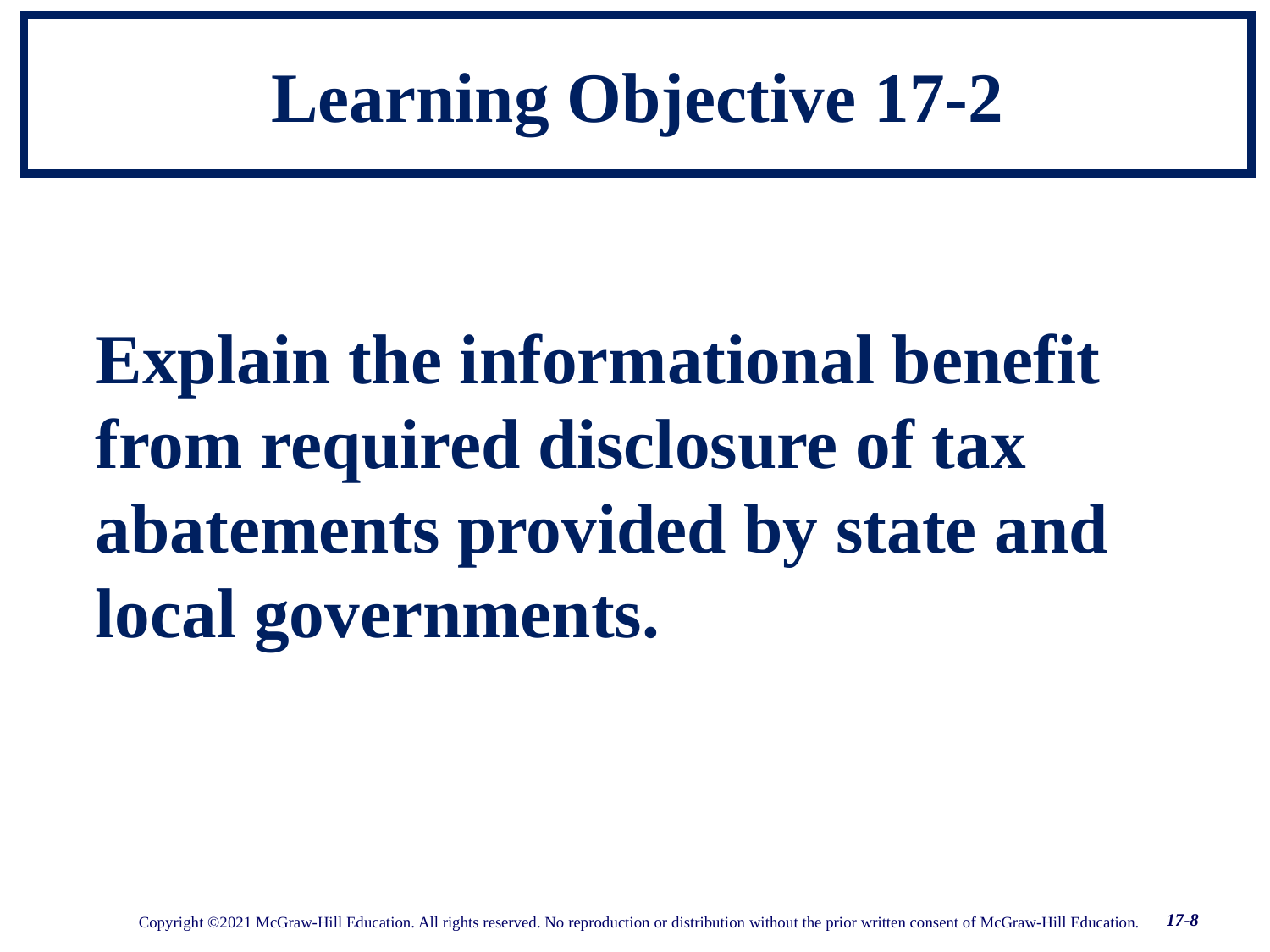

# Learning Objective 17-2

Explain the informational benefit from required disclosure of tax abatements provided by state and local governments.

17-8
Copyright ©2021 McGraw-Hill Education. All rights reserved. No reproduction or distribution without the prior written consent of McGraw-Hill Education.